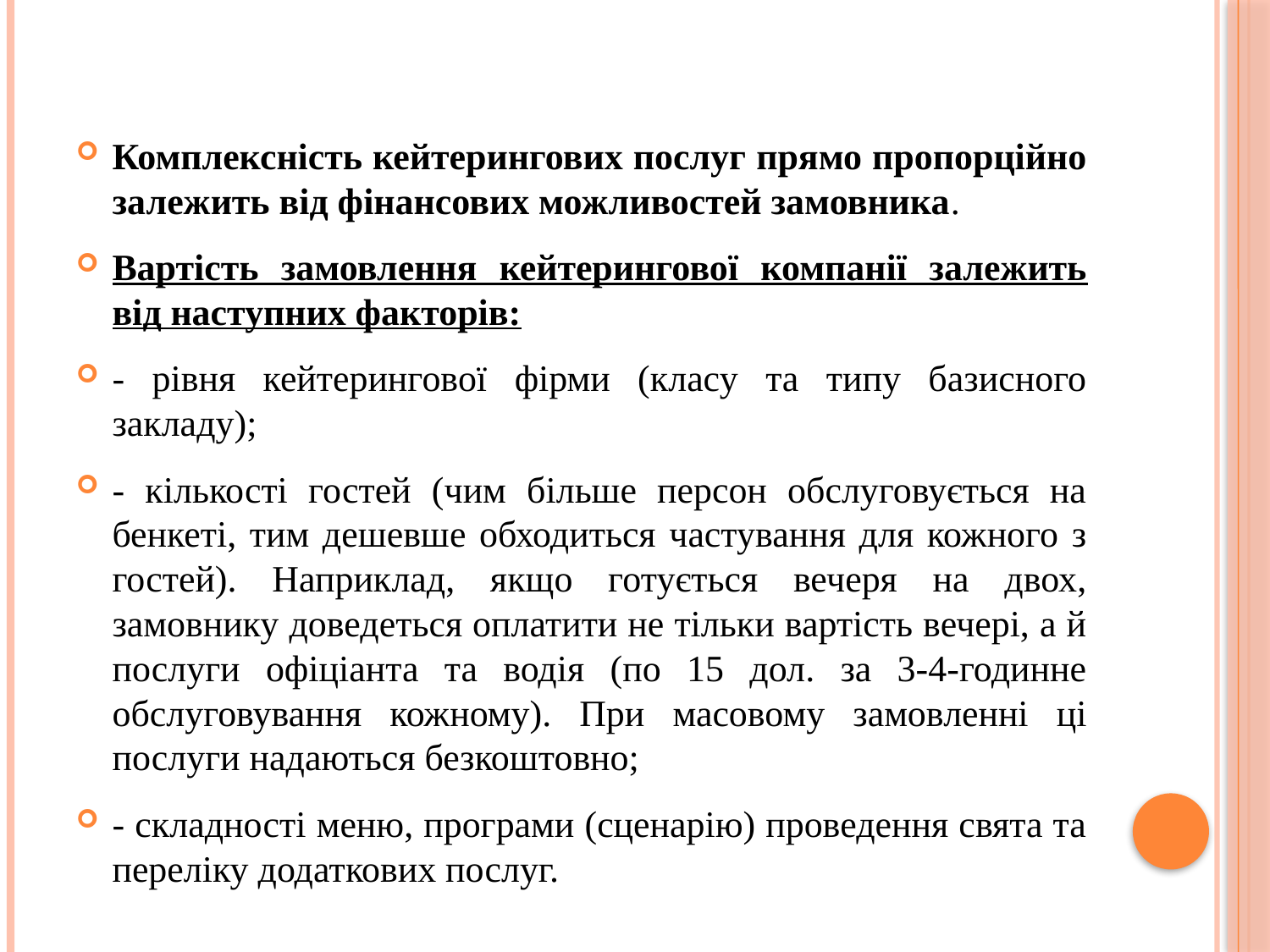

Комплексність кейтерингових послуг прямо пропорційно залежить від фінансових можливостей замовника.
Вартість замовлення кейтерингової компанії залежить від наступних факторів:
- рівня кейтерингової фірми (класу та типу базисного закладу);
- кількості гостей (чим більше персон обслуговується на бенкеті, тим дешевше обходиться частування для кожного з гостей). Наприклад, якщо готується вечеря на двох, замовнику доведеться оплатити не тільки вартість вечері, а й послуги офіціанта та водія (по 15 дол. за 3-4-годинне обслуговування кожному). При масовому замовленні ці послуги надаються безкоштовно;
- складності меню, програми (сценарію) проведення свята та переліку додаткових послуг.